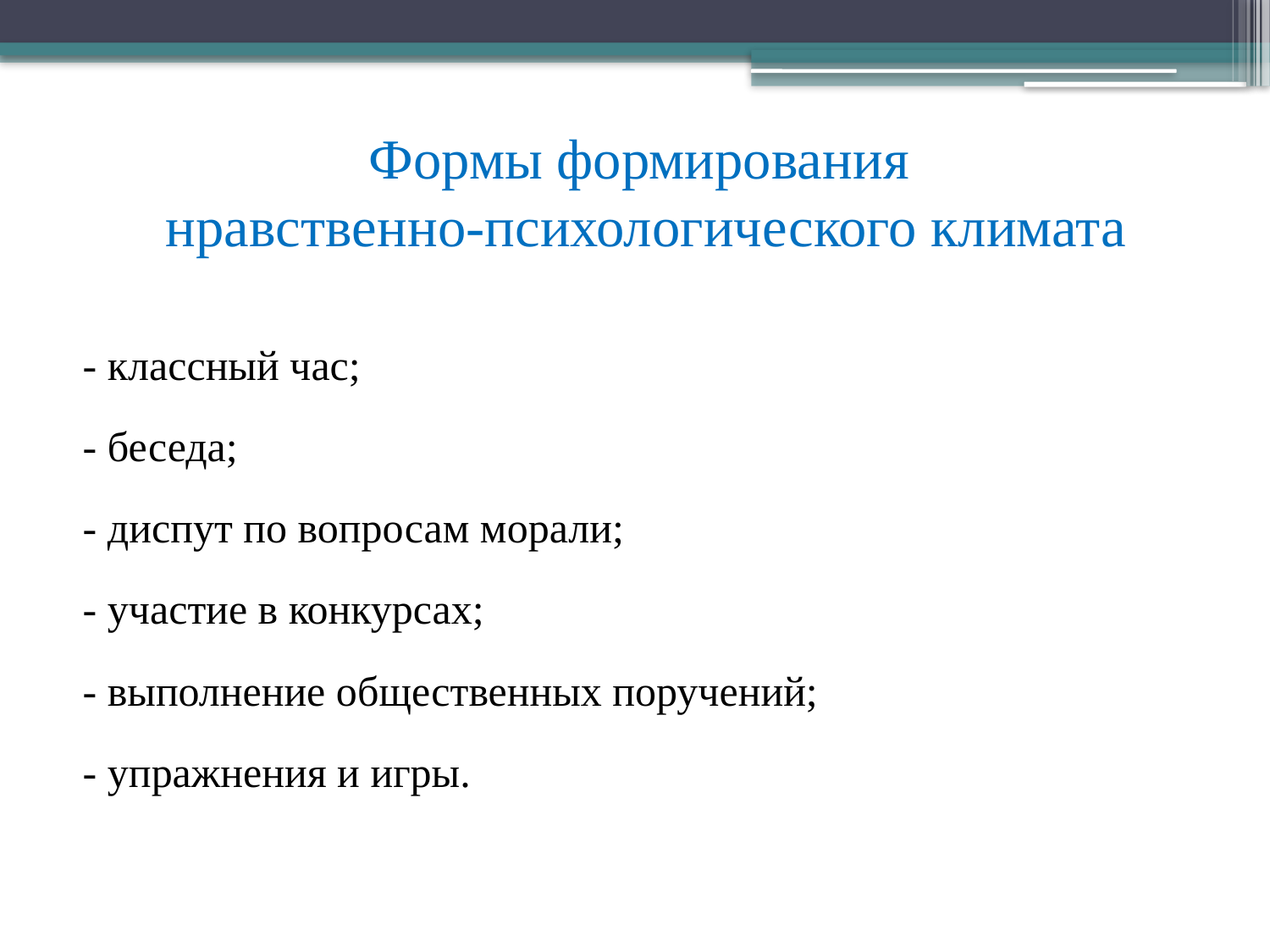

# Формы формирования нравственно-психологического климата
- классный час;
- беседа;
- диспут по вопросам морали;
- участие в конкурсах;
- выполнение общественных поручений;
- упражнения и игры.